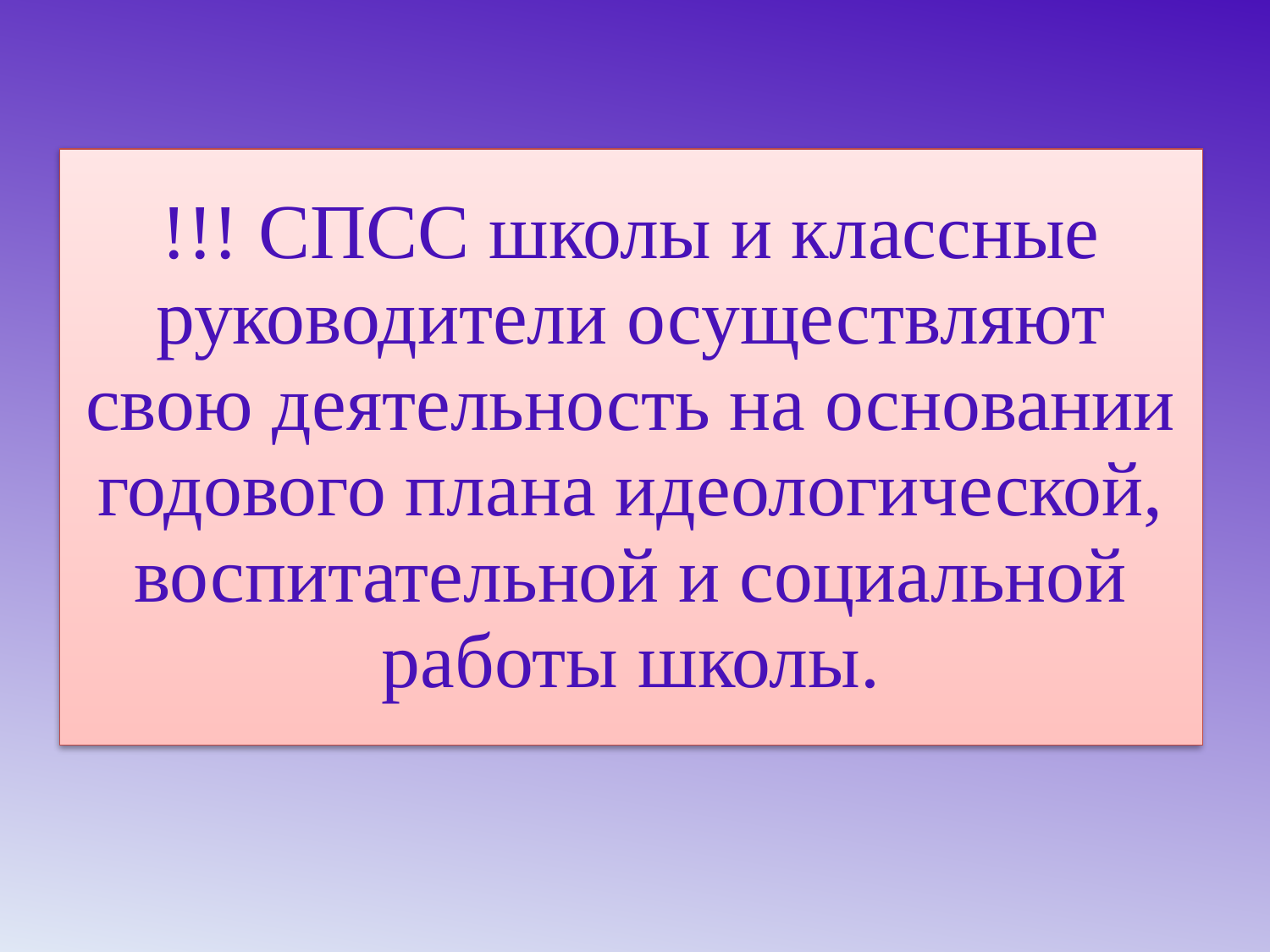

# !!! СПСС школы и классные руководители осуществляют свою деятельность на основании годового плана идеологической, воспитательной и социальной работы школы.